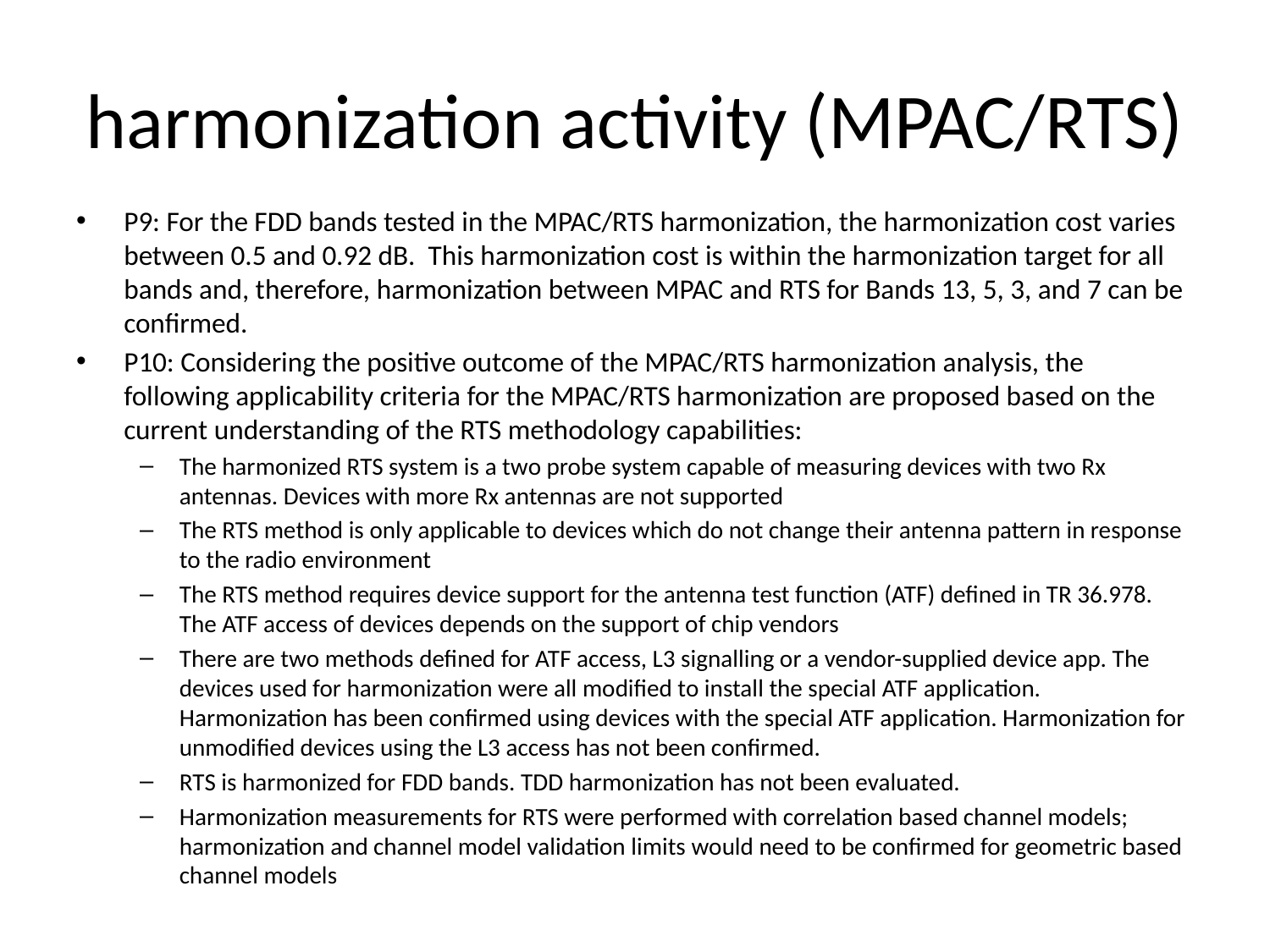

# harmonization activity (MPAC/RTS)
P9: For the FDD bands tested in the MPAC/RTS harmonization, the harmonization cost varies between 0.5 and 0.92 dB.  This harmonization cost is within the harmonization target for all bands and, therefore, harmonization between MPAC and RTS for Bands 13, 5, 3, and 7 can be confirmed.
P10: Considering the positive outcome of the MPAC/RTS harmonization analysis, the following applicability criteria for the MPAC/RTS harmonization are proposed based on the current understanding of the RTS methodology capabilities:
The harmonized RTS system is a two probe system capable of measuring devices with two Rx antennas. Devices with more Rx antennas are not supported
The RTS method is only applicable to devices which do not change their antenna pattern in response to the radio environment
The RTS method requires device support for the antenna test function (ATF) defined in TR 36.978. The ATF access of devices depends on the support of chip vendors
There are two methods defined for ATF access, L3 signalling or a vendor-supplied device app. The devices used for harmonization were all modified to install the special ATF application. Harmonization has been confirmed using devices with the special ATF application. Harmonization for unmodified devices using the L3 access has not been confirmed.
RTS is harmonized for FDD bands. TDD harmonization has not been evaluated.
Harmonization measurements for RTS were performed with correlation based channel models; harmonization and channel model validation limits would need to be confirmed for geometric based channel models